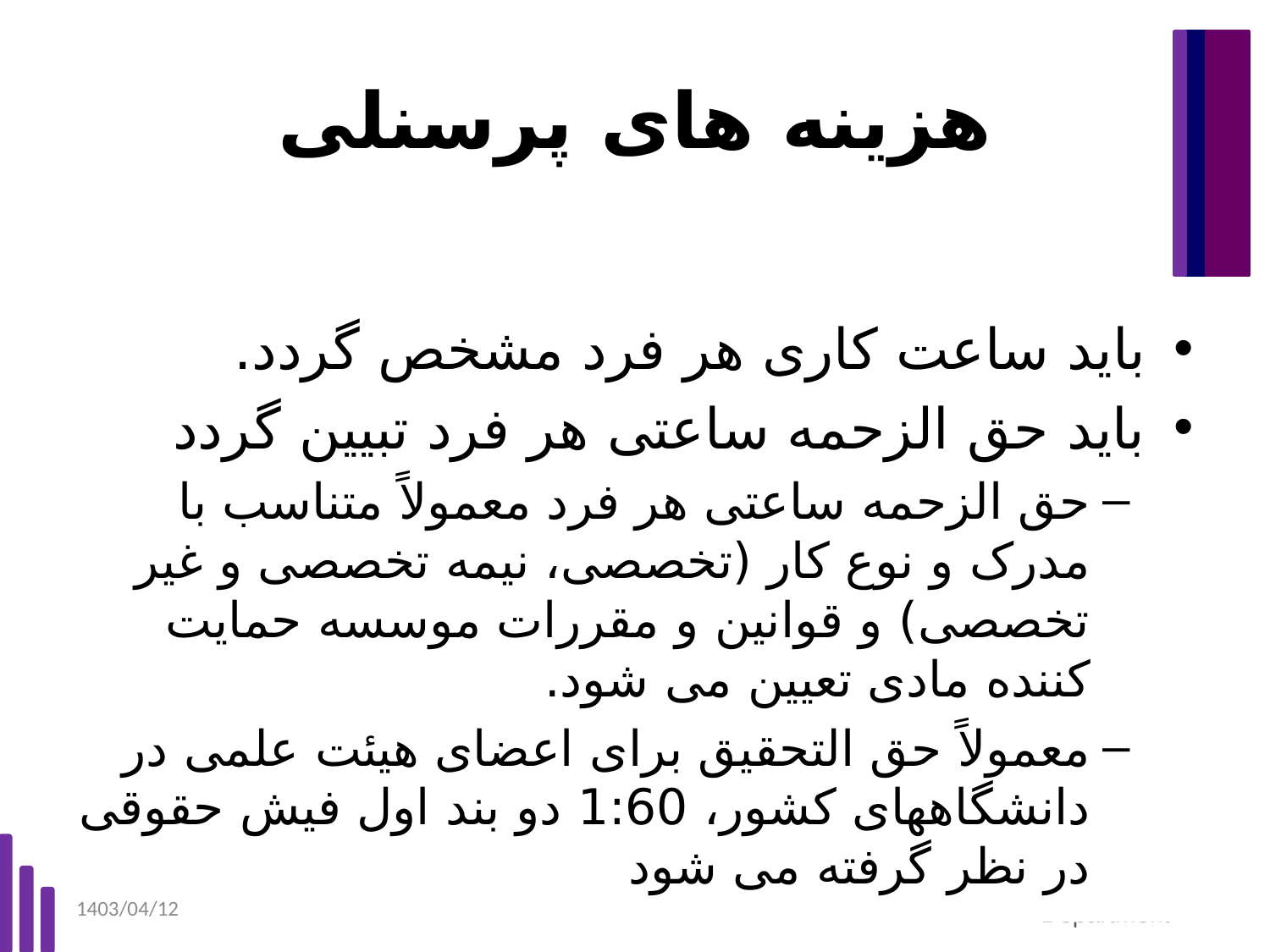

# هزینه های پرسنلی
باید ساعت کاری هر فرد مشخص گردد.
باید حق الزحمه ساعتی هر فرد تبیین گردد
حق الزحمه ساعتی هر فرد معمولاً متناسب با مدرک و نوع کار (تخصصی، نیمه تخصصی و غیر تخصصی) و قوانین و مقررات موسسه حمایت کننده مادی تعیین می شود.
معمولاً حق التحقیق برای اعضای هیئت علمی در دانشگاههای کشور، 1:60 دو بند اول فیش حقوقی در نظر گرفته می شود
1403/04/12